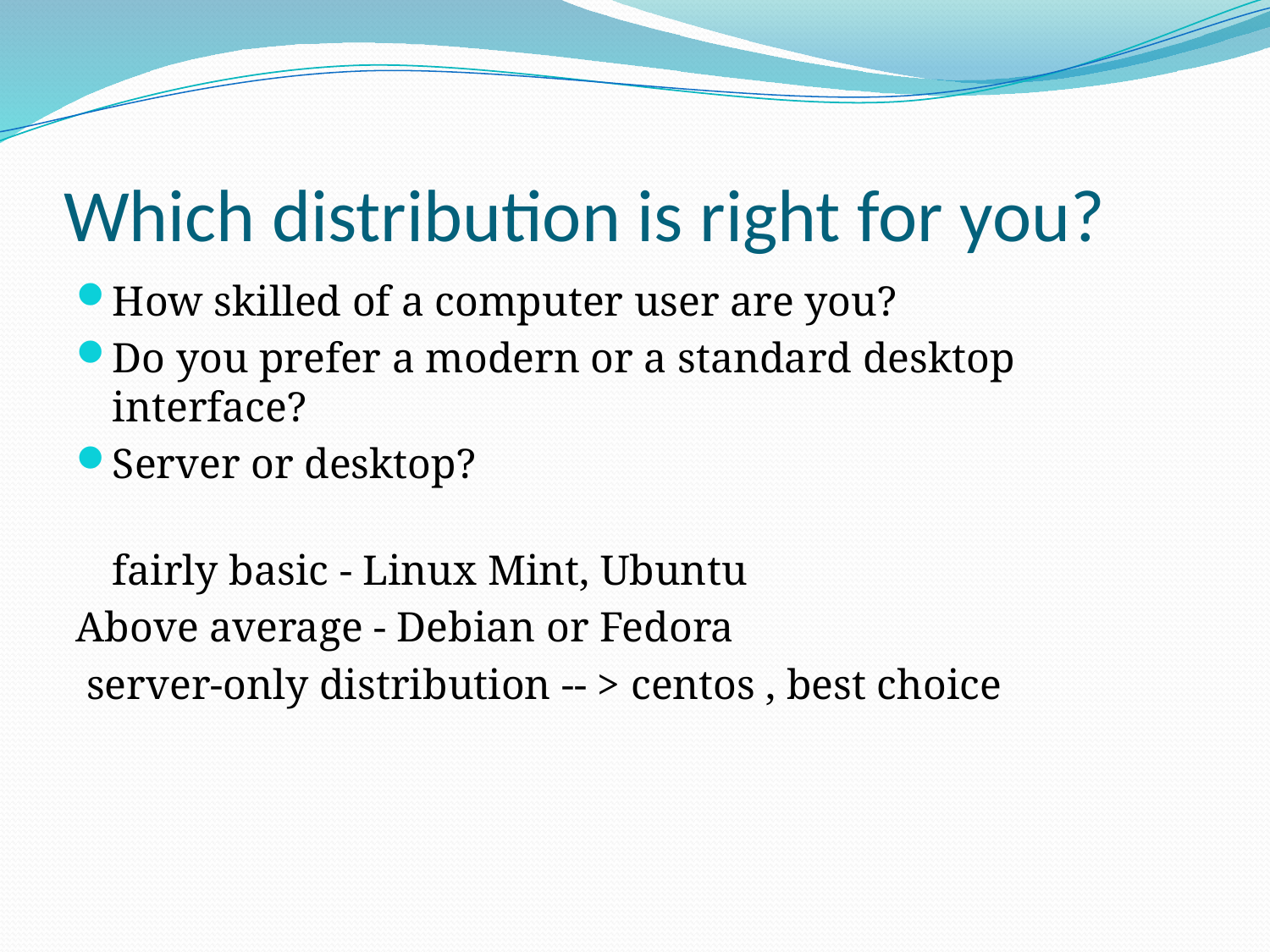

# Which distribution is right for you?
How skilled of a computer user are you?
Do you prefer a modern or a standard desktop interface?
Server or desktop?
fairly basic - Linux Mint, Ubuntu
Above average - Debian or Fedora
 server-only distribution -- > centos , best choice